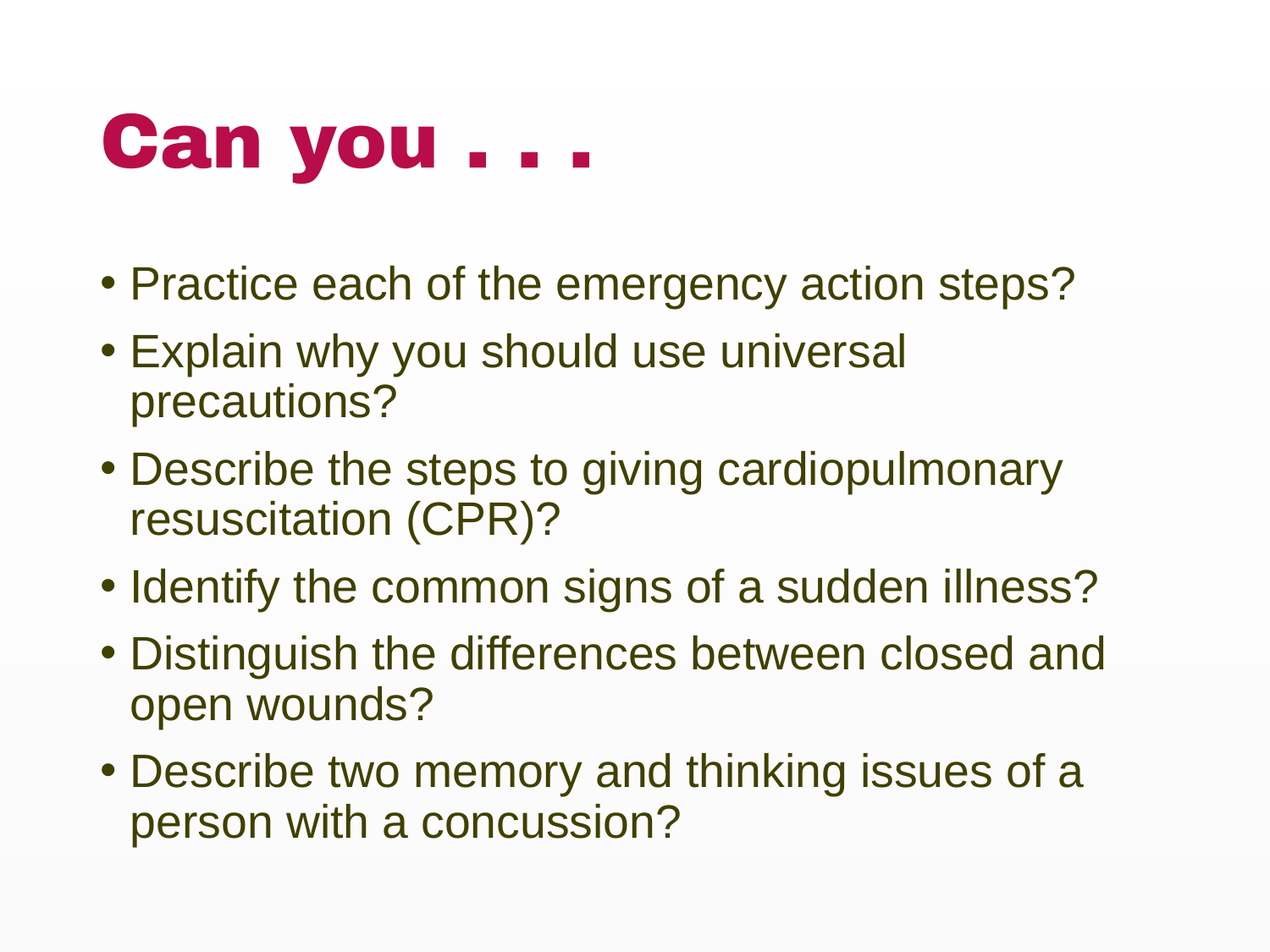

# Can you . . .
Practice each of the emergency action steps?
Explain why you should use universal precautions?
Describe the steps to giving cardiopulmonary resuscitation (CPR)?
Identify the common signs of a sudden illness?
Distinguish the differences between closed and open wounds?
Describe two memory and thinking issues of a person with a concussion?